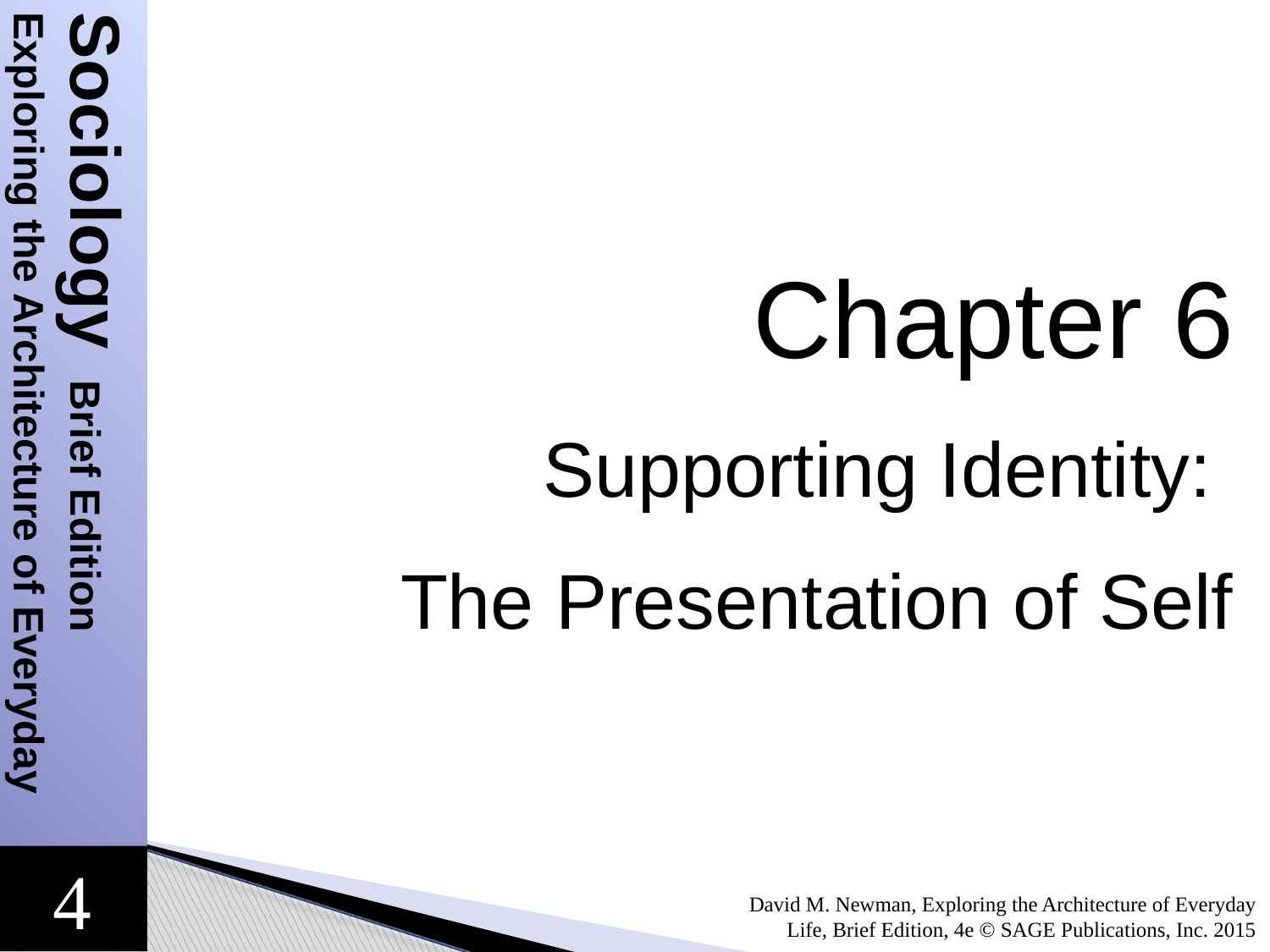

Chapter 6
Supporting Identity:
The Presentation of Self
David M. Newman, Exploring the Architecture of Everyday Life, Brief Edition, 4e © SAGE Publications, Inc. 2015